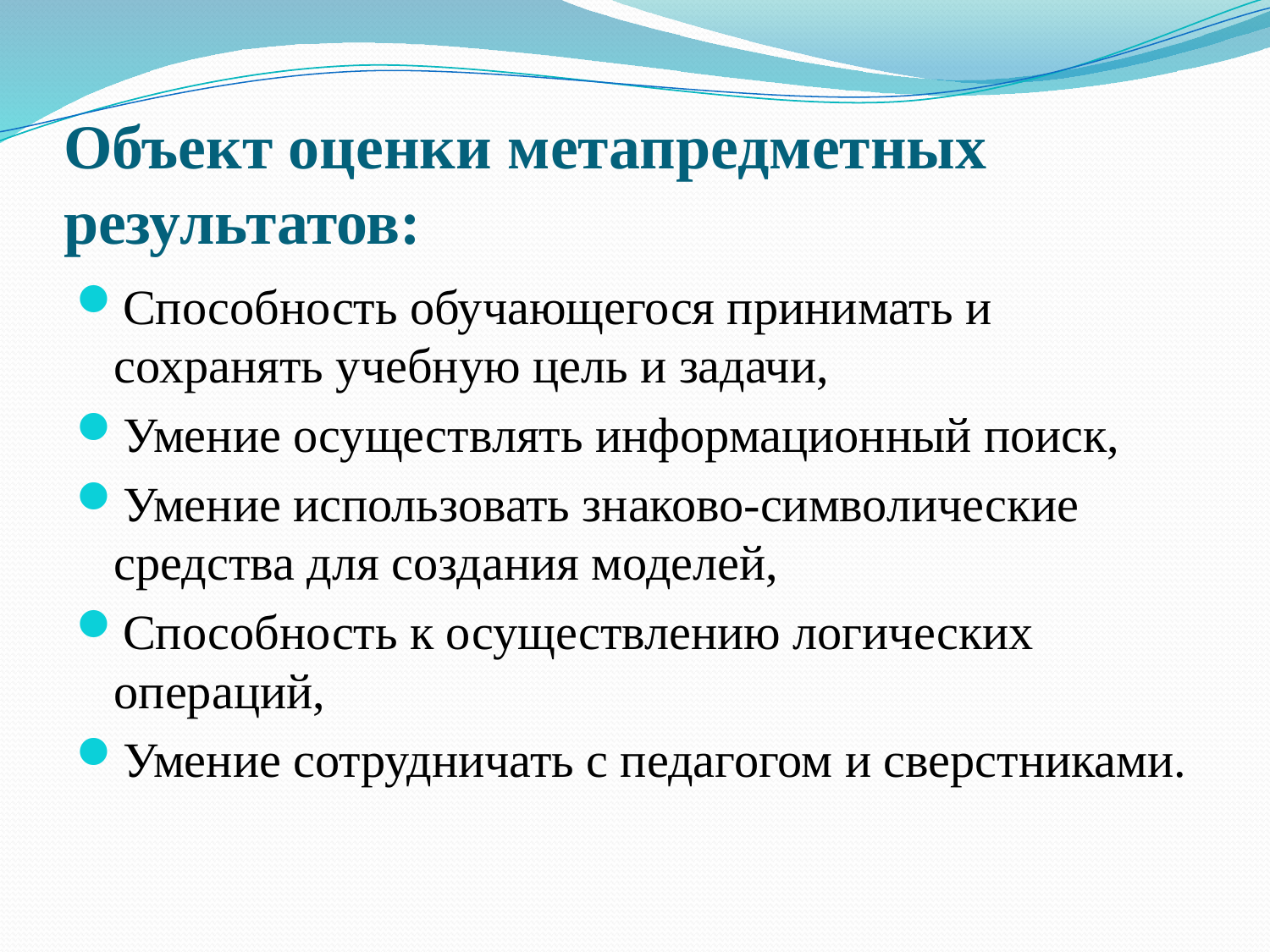

# Объект оценки метапредметных результатов:
Способность обучающегося принимать и сохранять учебную цель и задачи,
Умение осуществлять информационный поиск,
Умение использовать знаково-символические средства для создания моделей,
Способность к осуществлению логических операций,
Умение сотрудничать с педагогом и сверстниками.